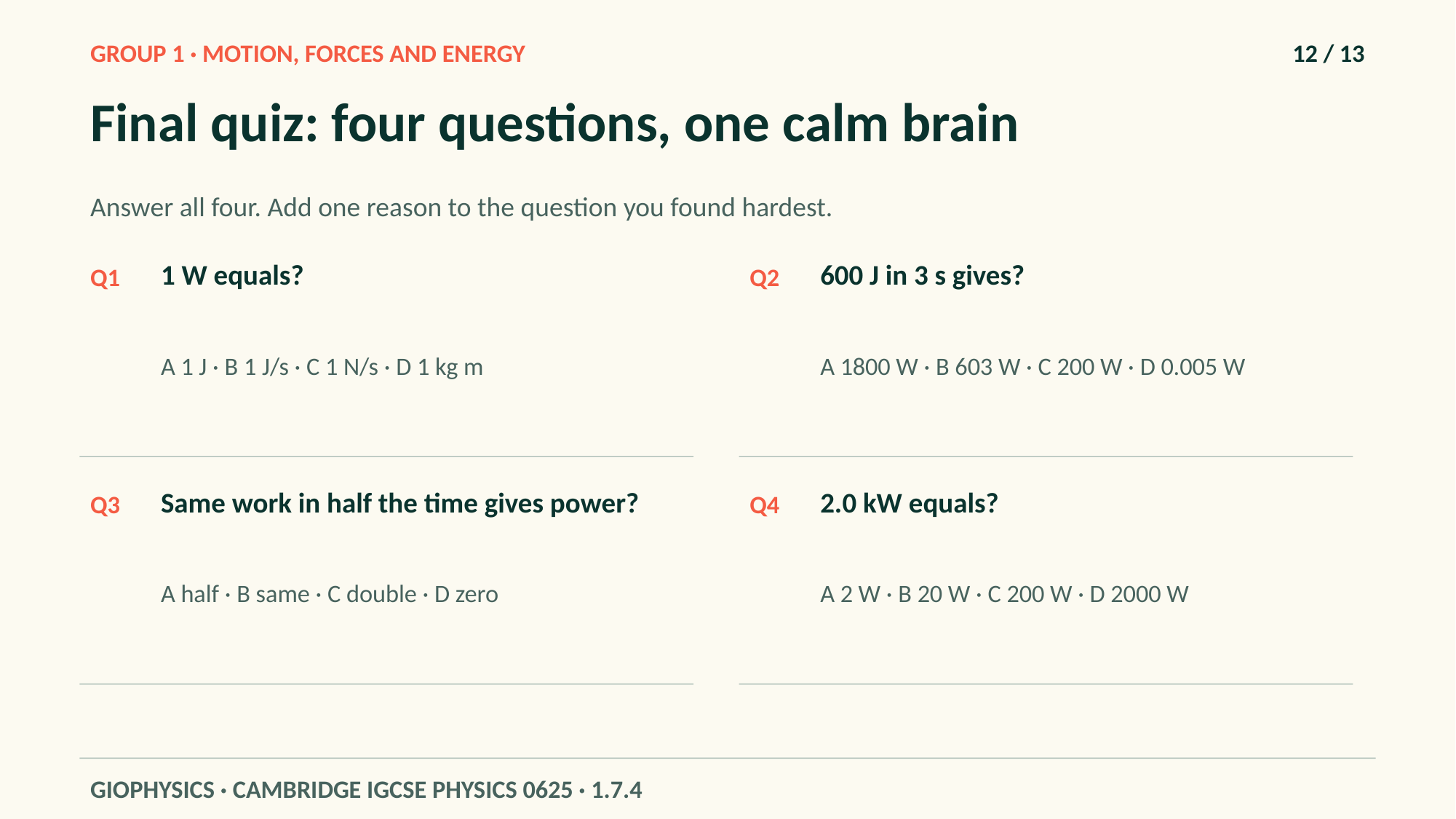

GROUP 1 · MOTION, FORCES AND ENERGY
12 / 13
Final quiz: four questions, one calm brain
Answer all four. Add one reason to the question you found hardest.
1 W equals?
600 J in 3 s gives?
Q1
Q2
A 1 J · B 1 J/s · C 1 N/s · D 1 kg m
A 1800 W · B 603 W · C 200 W · D 0.005 W

Same work in half the time gives power?
2.0 kW equals?
Q3
Q4
A half · B same · C double · D zero
A 2 W · B 20 W · C 200 W · D 2000 W

GIOPHYSICS · CAMBRIDGE IGCSE PHYSICS 0625 · 1.7.4